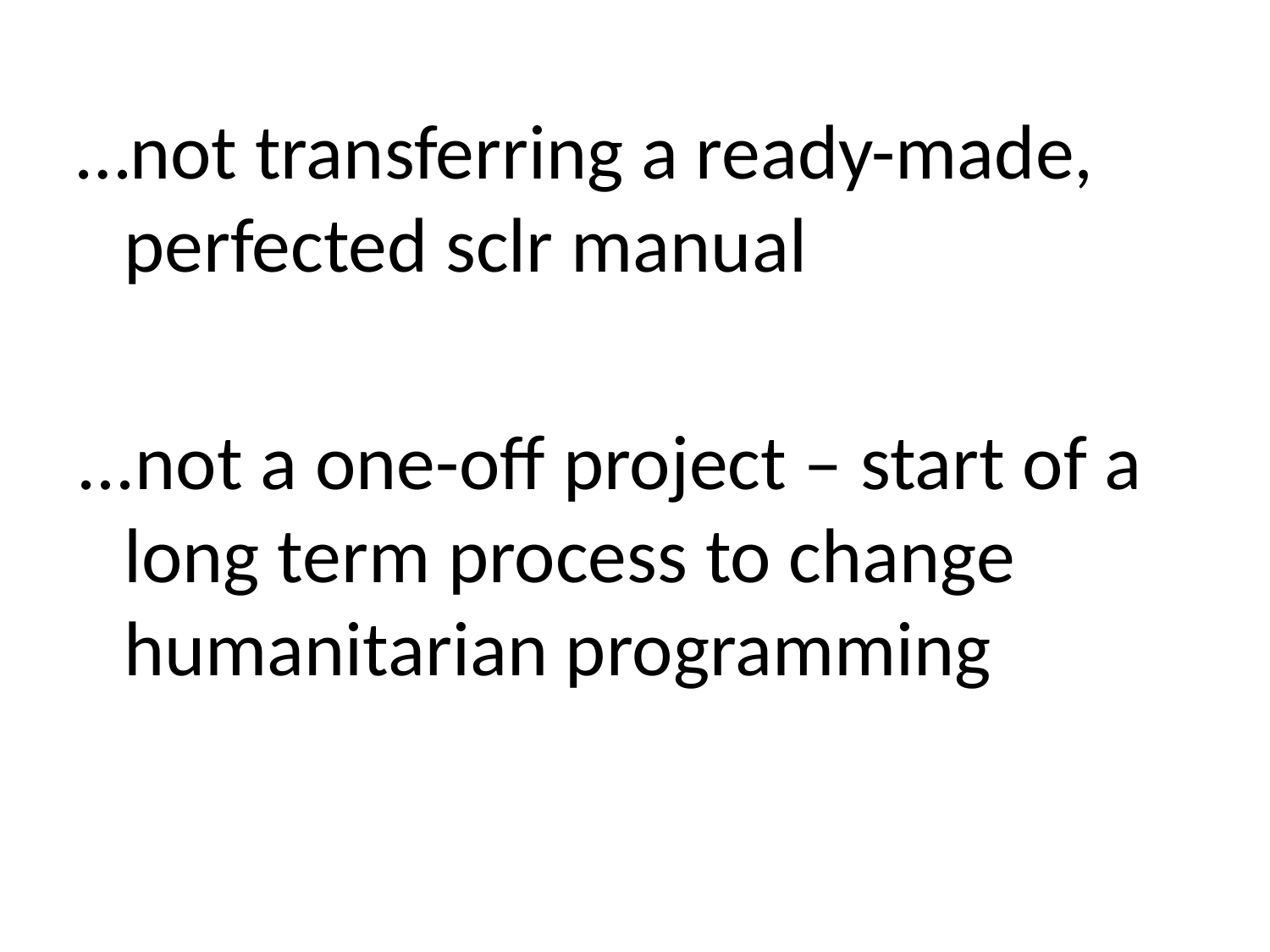

…not transferring a ready-made, perfected sclr manual

...not a one-off project – start of a long term process to change humanitarian programming